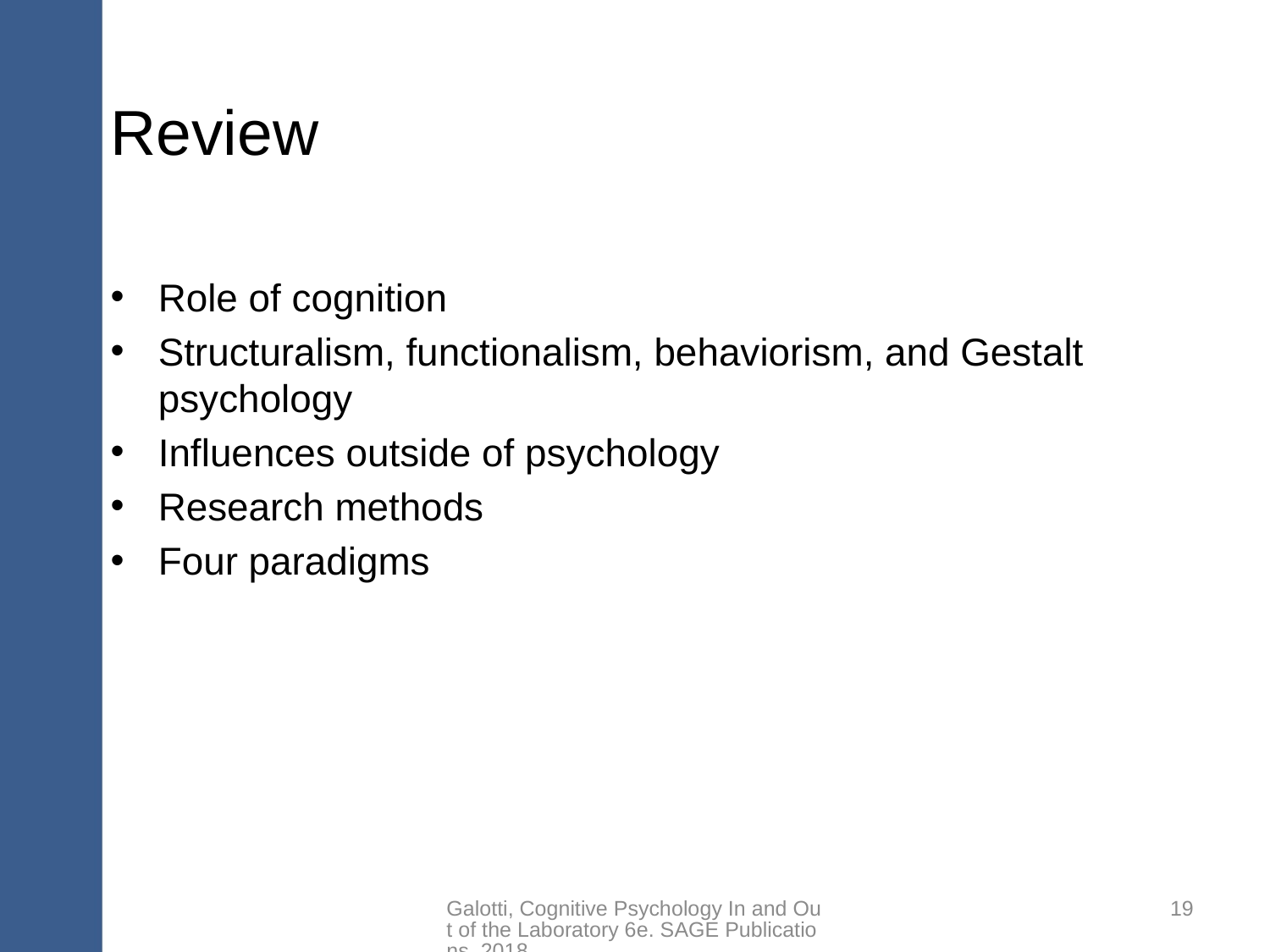

# Review
Role of cognition
Structuralism, functionalism, behaviorism, and Gestalt psychology
Influences outside of psychology
Research methods
Four paradigms

Galotti, Cognitive Psychology In and Out of the Laboratory 6e. SAGE Publications, 2018.
19